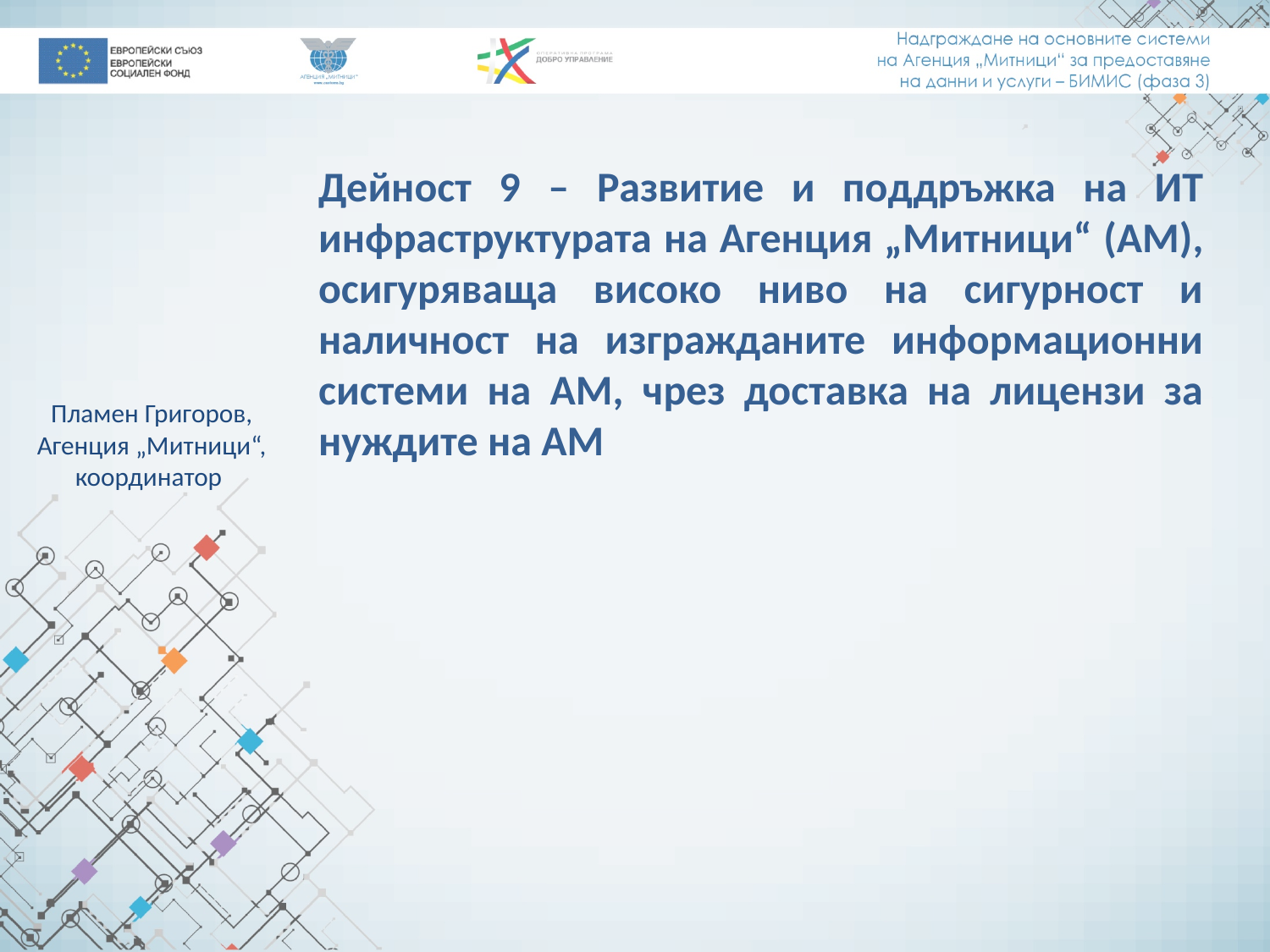

Дейност 9 – Развитие и поддръжка на ИТ инфраструктурата на Агенция „Митници“ (АМ), осигуряваща високо ниво на сигурност и наличност на изгражданите информационни системи на АМ, чрез доставка на лицензи за нуждите на АМ

Пламен Григоров,
Агенция „Митници“,
координатор